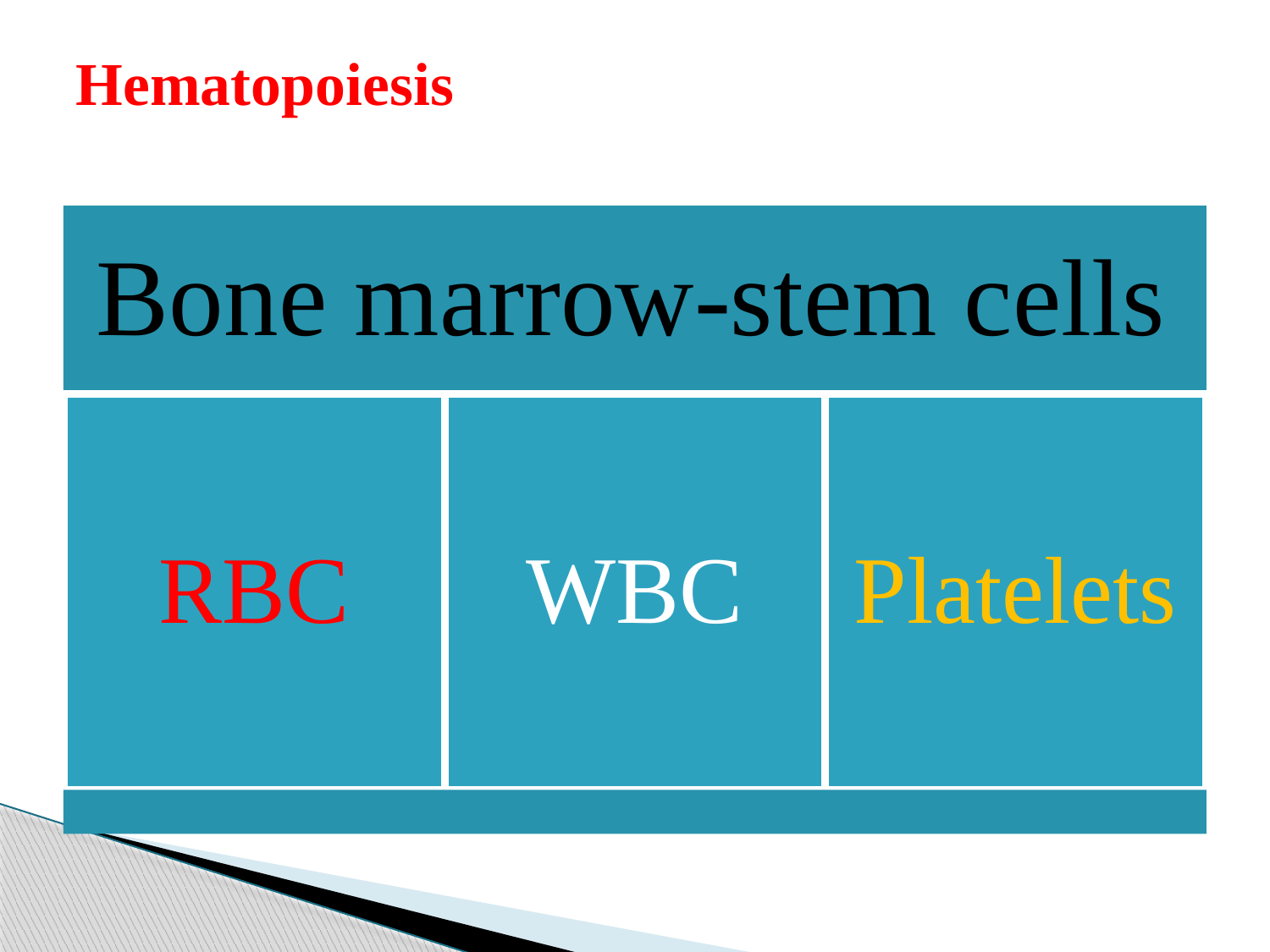

# Hematopoiesis
Bone marrow-stem cells
RBC
WBC
Platelets